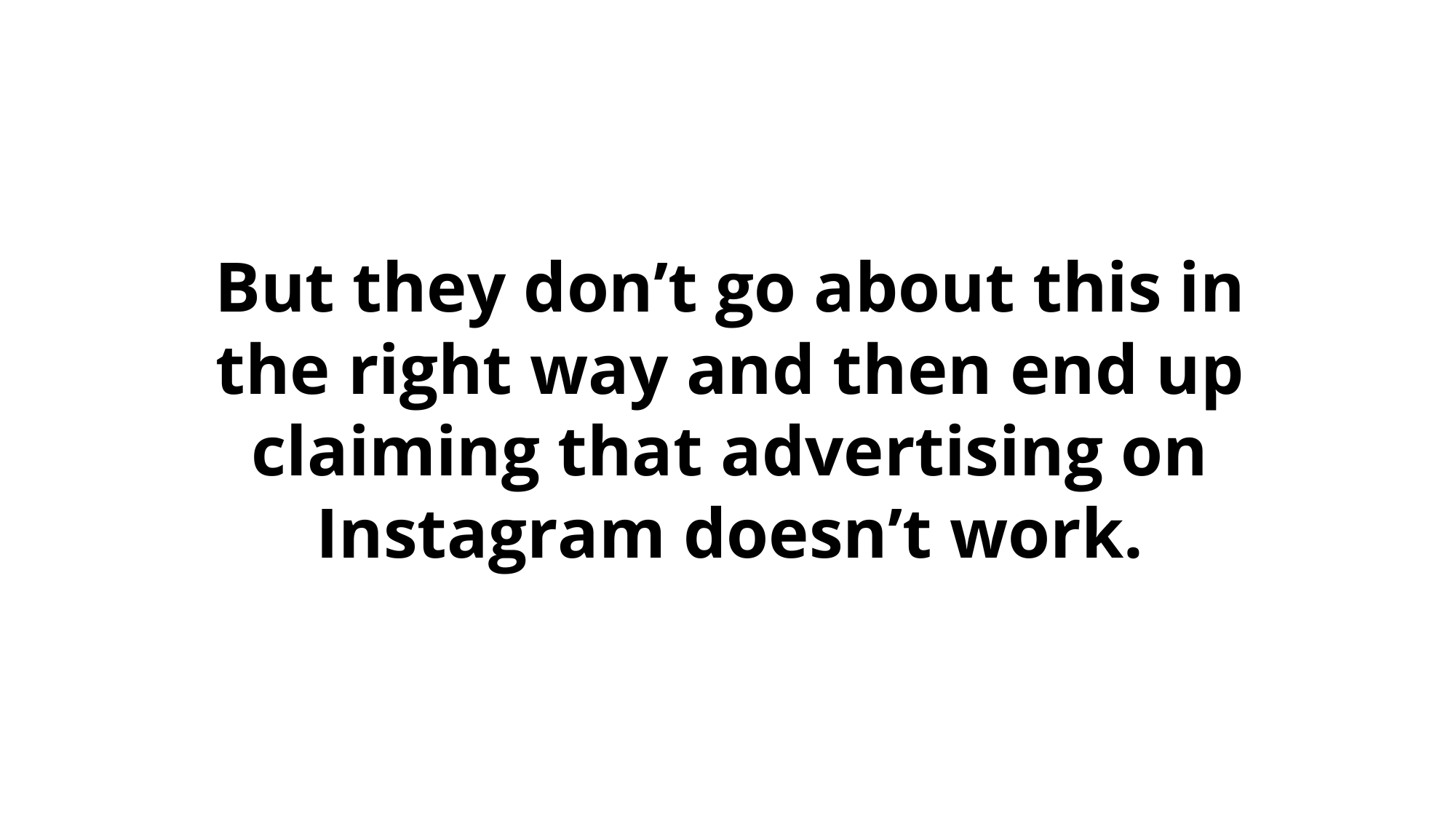

But they don’t go about this in the right way and then end up claiming that advertising on Instagram doesn’t work.